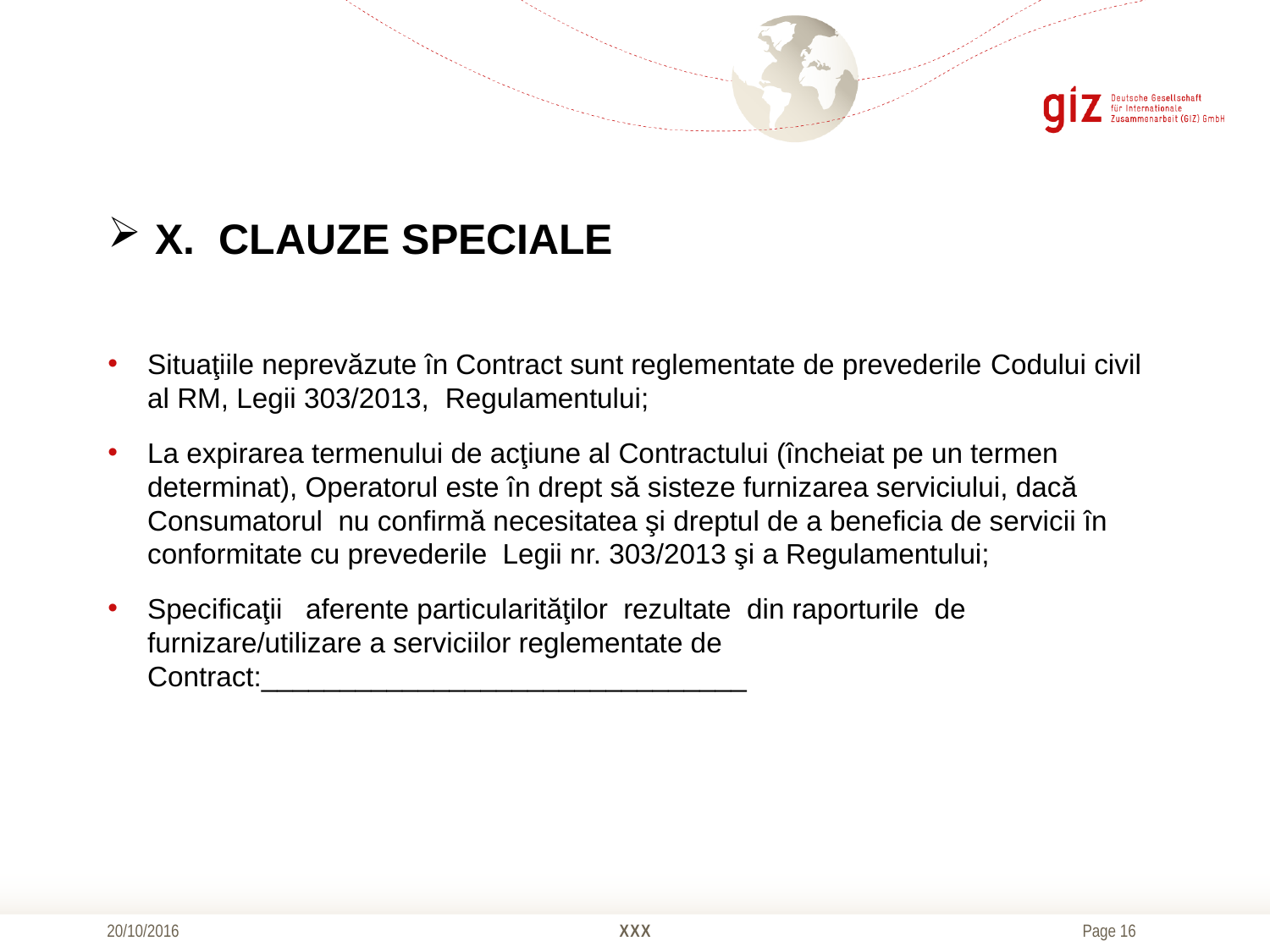

# X.  CLAUZE SPECIALE
Situaţiile neprevăzute în Contract sunt reglementate de prevederile Codului civil al RM, Legii 303/2013,  Regulamentului;
La expirarea termenului de acţiune al Contractului (încheiat pe un termen determinat), Operatorul este în drept să sisteze furnizarea serviciului, dacă Consumatorul  nu confirmă necesitatea şi dreptul de a beneficia de servicii în conformitate cu prevederile  Legii nr. 303/2013 şi a Regulamentului;
Specificaţii   aferente particularităţilor  rezultate  din raporturile  de furnizare/utilizare a serviciilor reglementate de Contract:_______________________________
20/10/2016
XXX